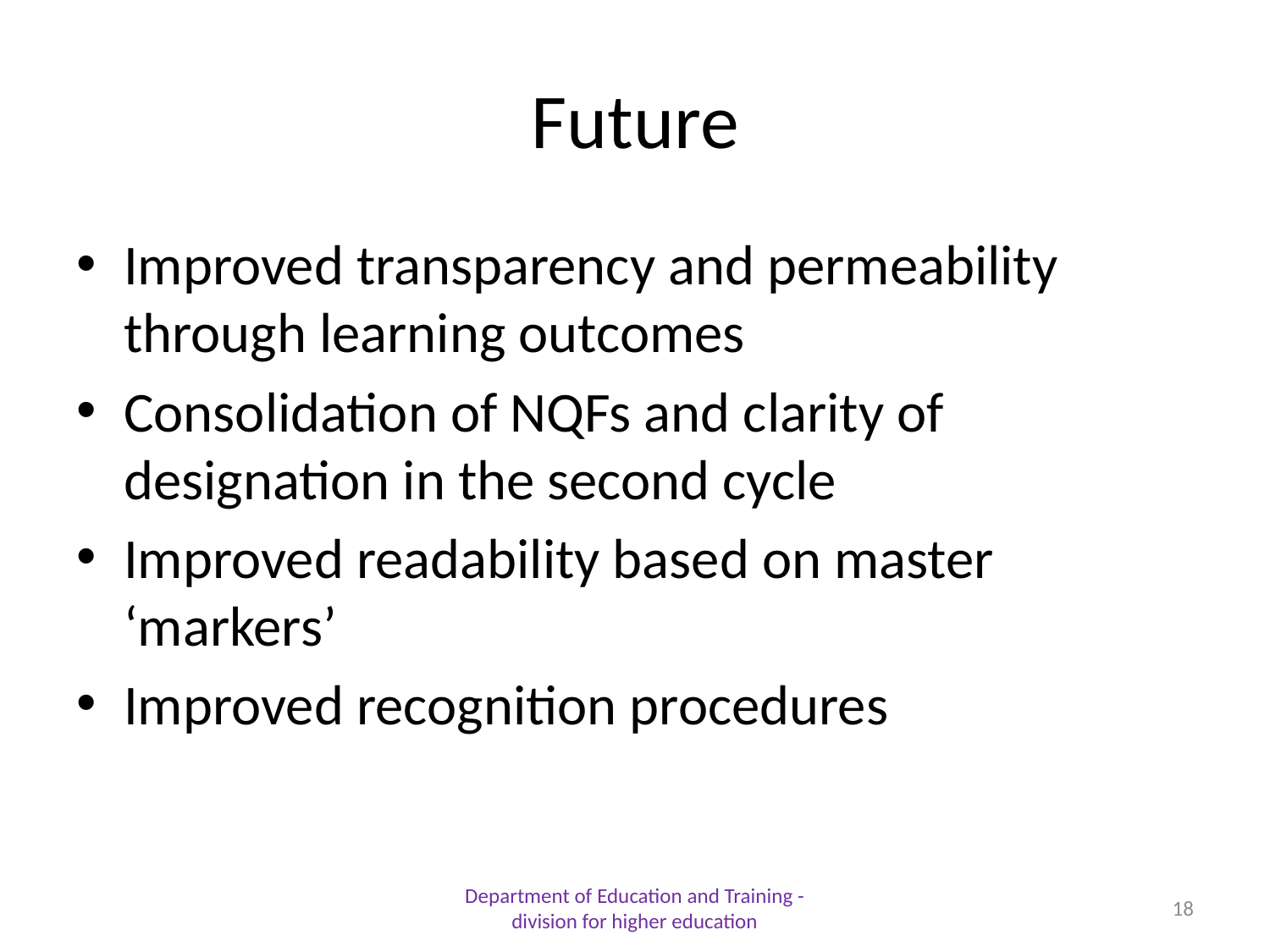

# Future
Improved transparency and permeability through learning outcomes
Consolidation of NQFs and clarity of designation in the second cycle
Improved readability based on master ‘markers’
Improved recognition procedures
Department of Education and Training - division for higher education
18